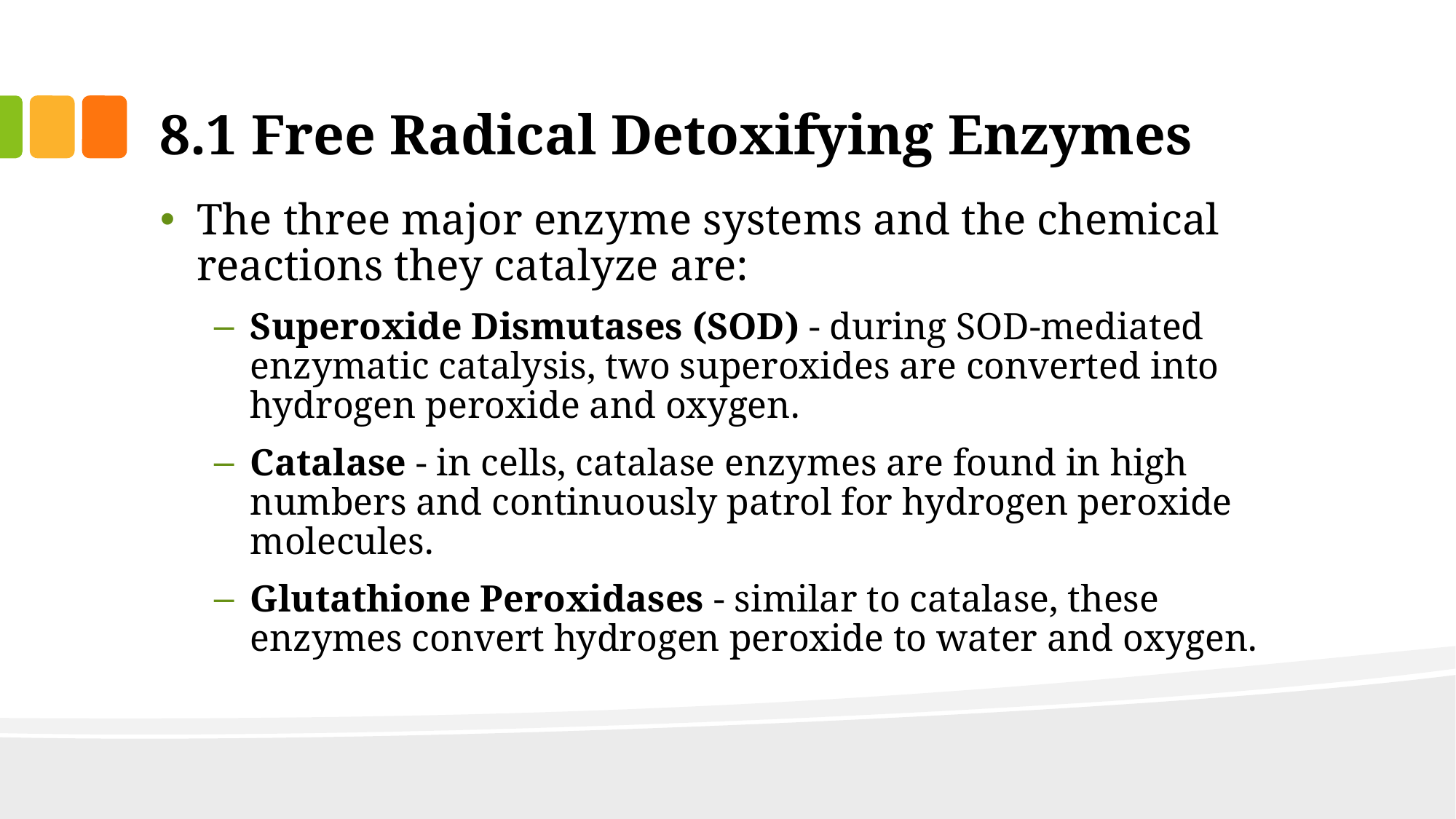

# 8.1 Free Radical Detoxifying Enzymes
The three major enzyme systems and the chemical reactions they catalyze are:
Superoxide Dismutases (SOD) - during SOD-mediated enzymatic catalysis, two superoxides are converted into hydrogen peroxide and oxygen.
Catalase - in cells, catalase enzymes are found in high numbers and continuously patrol for hydrogen peroxide molecules.
Glutathione Peroxidases - similar to catalase, these enzymes convert hydrogen peroxide to water and oxygen.